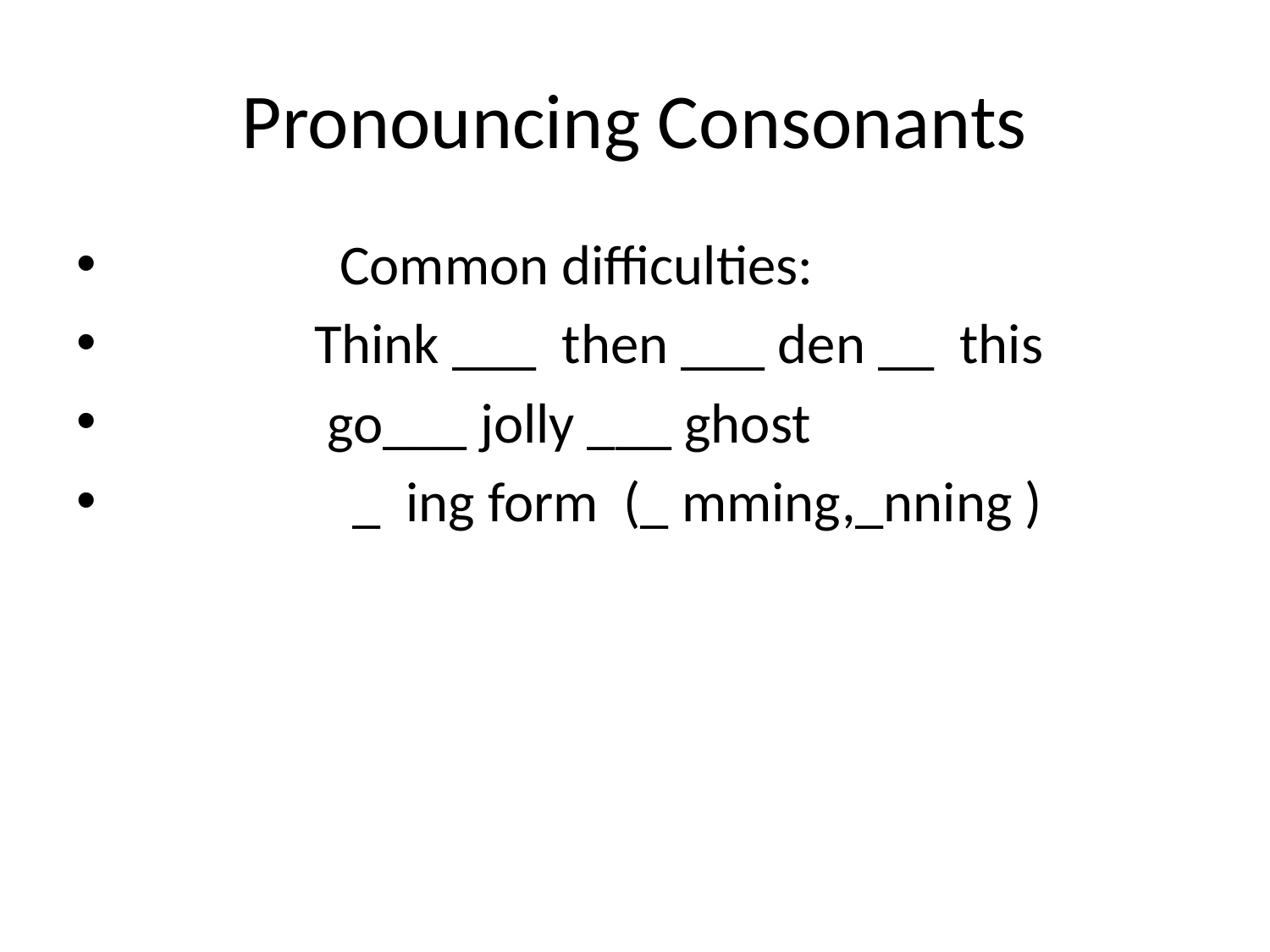

# Pronouncing Consonants
                 Common difficulties:
               Think ___  then ___ den __  this
                go___ jolly ___ ghost
                  _  ing form  (_ mming,_nning )